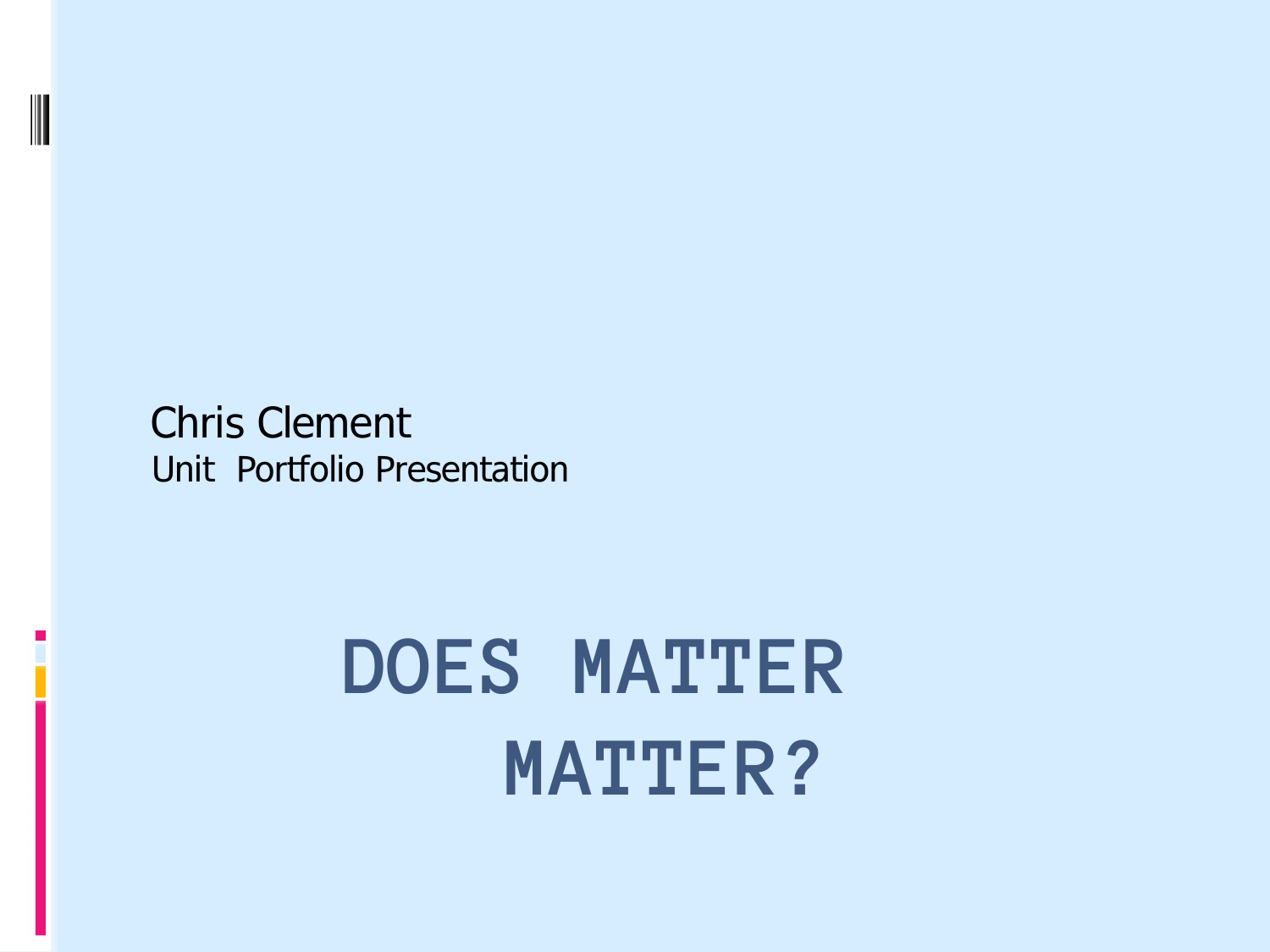

Chris Clement
Unit  Portfolio Presentation
# Does Matter Matter?